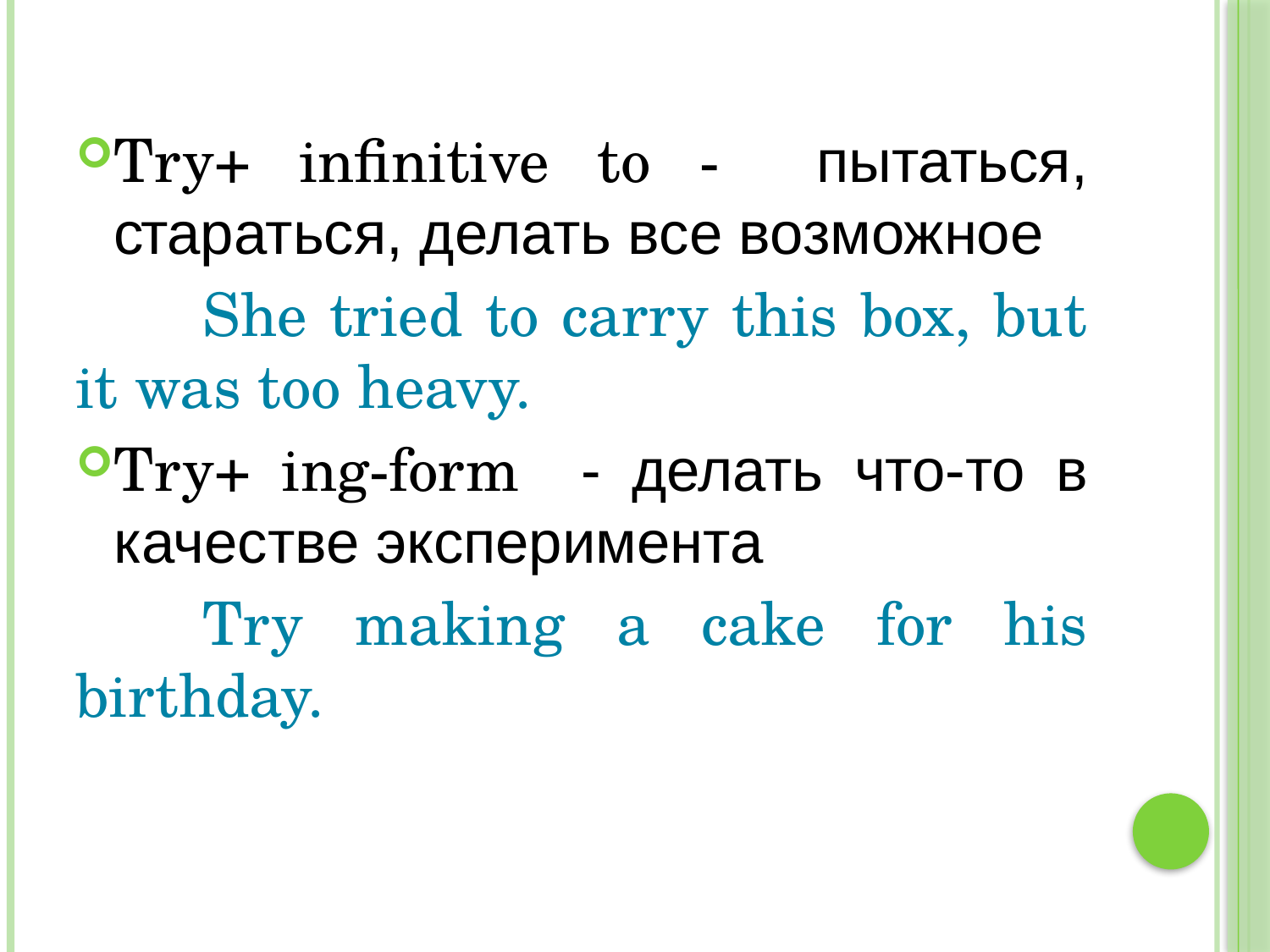

#
Try+ infinitive to -  пытаться, cтараться, делать все возможное
	She tried to carry this box, but it was too heavy.
Try+ ing-form  - делать что-то в качестве эксперимента
	Try making a cake for his birthday.